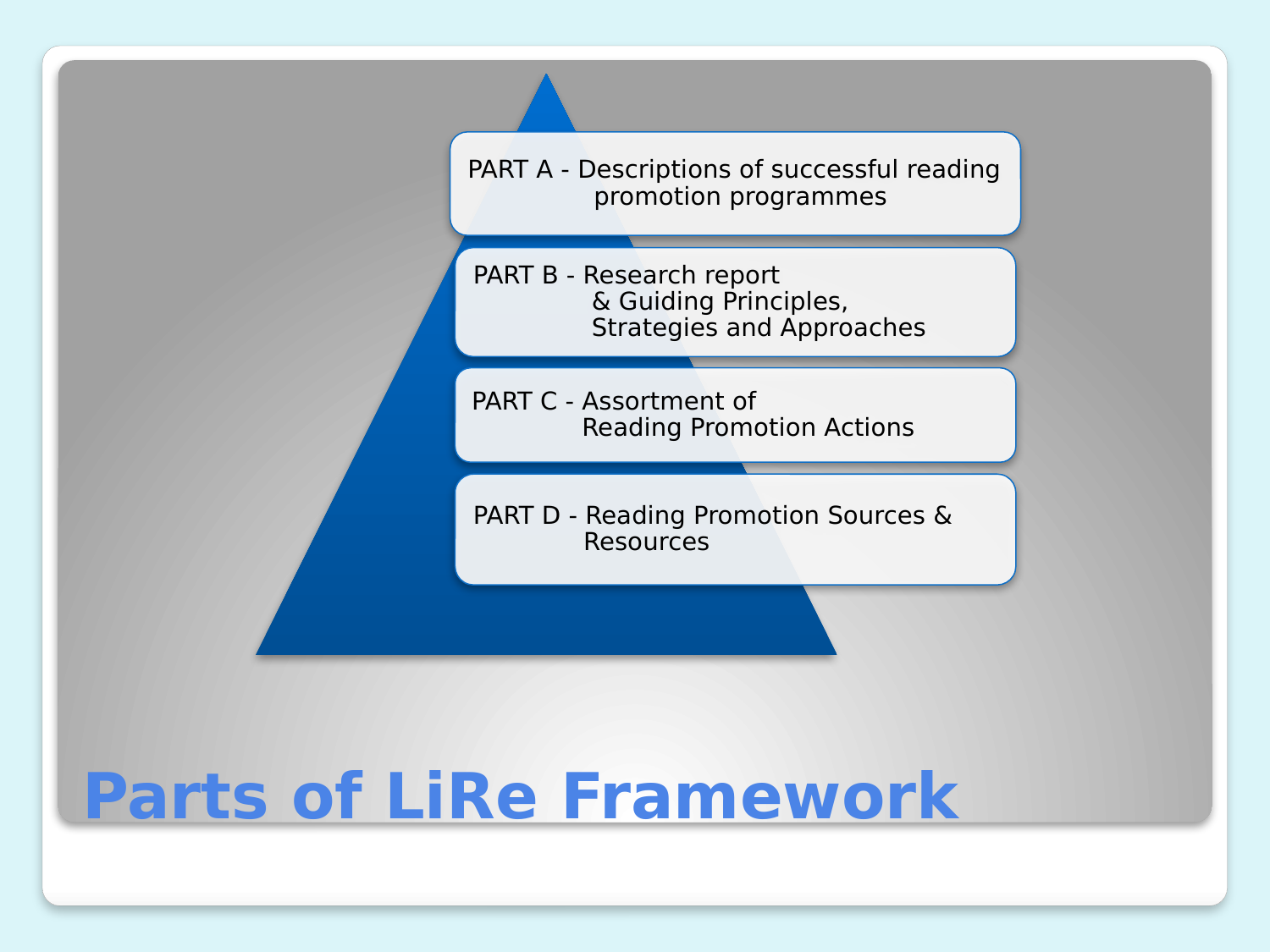

PART A - Descriptions of successful reading  promotion programmes
PART B - Research report
& Guiding Principles,         Strategies and Approaches
PART C - Assortment of
Reading Promotion Actions
PART D - Reading Promotion Sources & Resources
# Parts of LiRe Framework